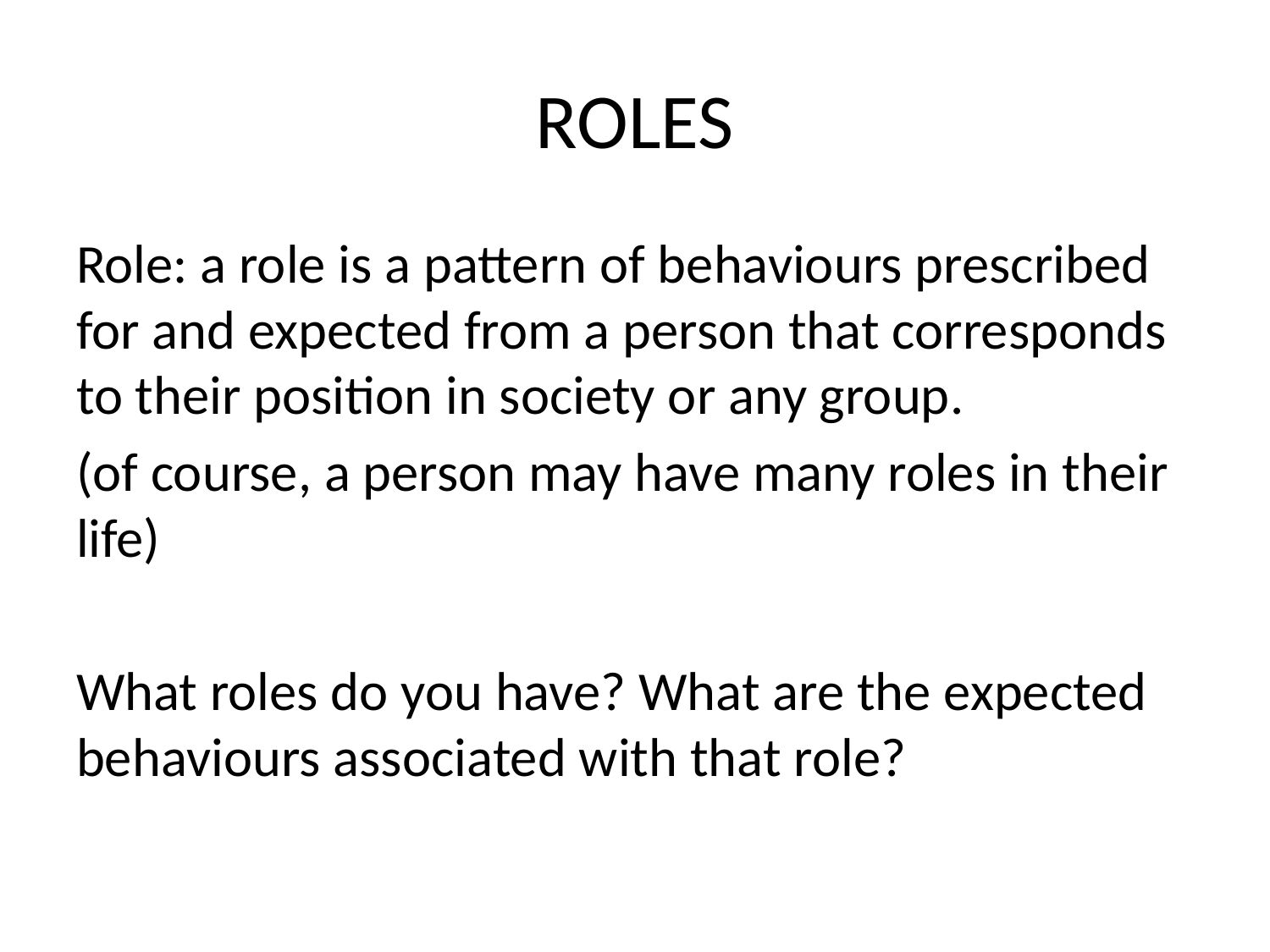

# ROLES
Role: a role is a pattern of behaviours prescribed for and expected from a person that corresponds to their position in society or any group.
(of course, a person may have many roles in their life)

What roles do you have? What are the expected behaviours associated with that role?